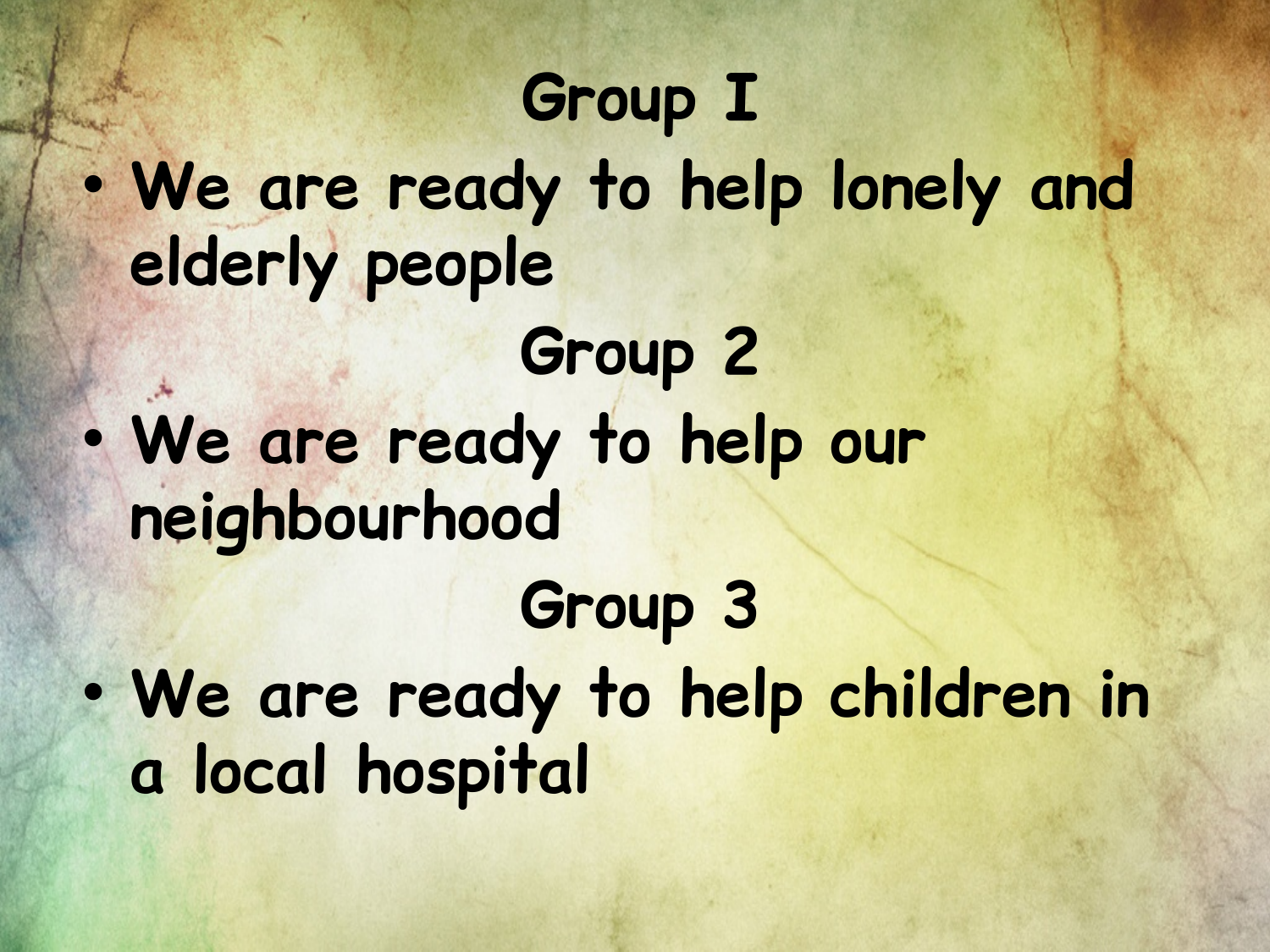

#
Group I
We are ready to help lonely and elderly people
Group 2
We are ready to help our neighbourhood
Group 3
We are ready to help children in a local hospital